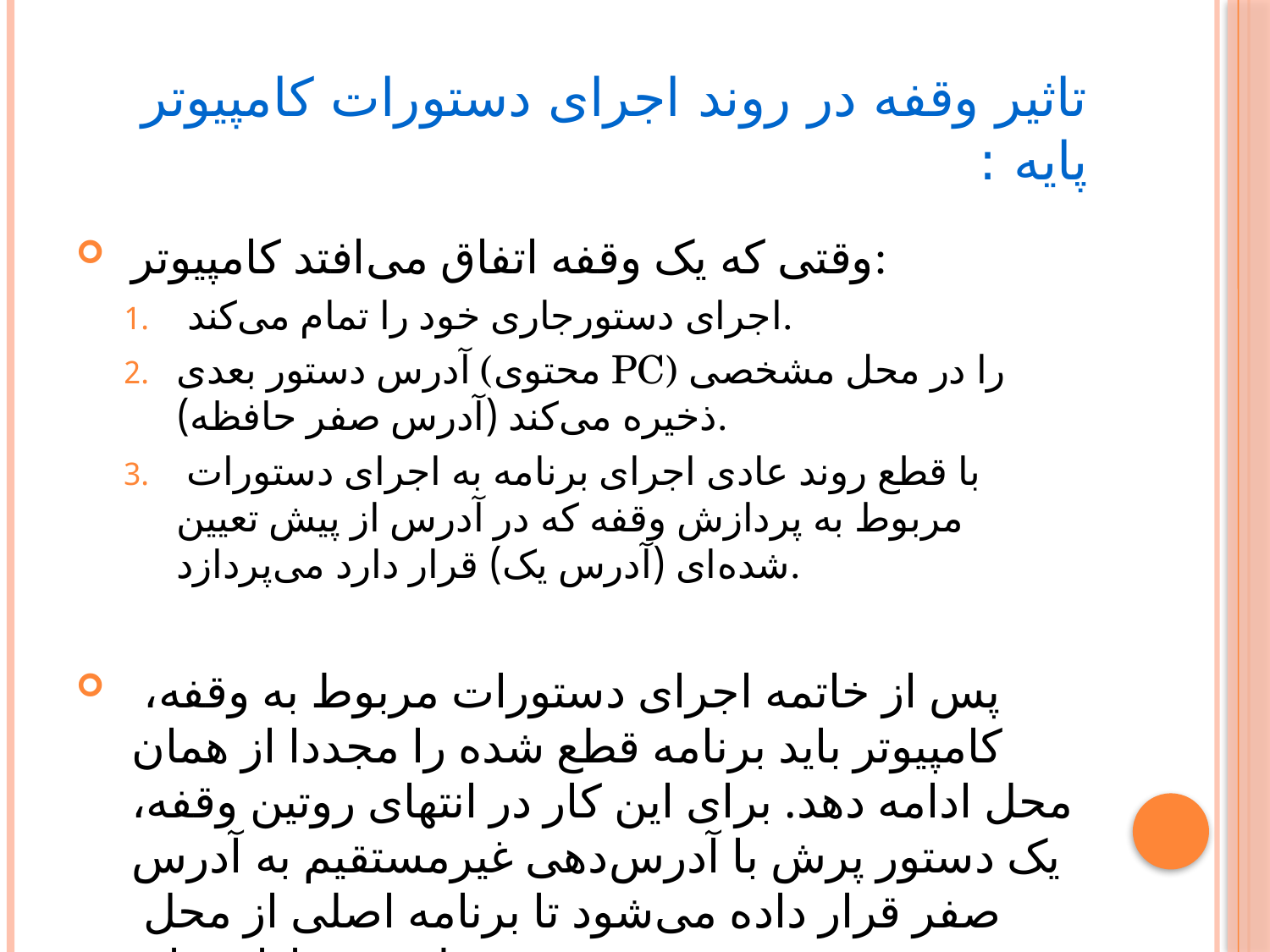

# تاثیر وقفه در روند اجرای دستورات کامپیوتر پایه :
وقتی که یک وقفه اتفاق می‌افتد کامپیوتر:
 اجرای دستورجاری خود را تمام می‌کند.
آدرس دستور بعدی (محتوی PC) را در محل مشخصی ذخیره می‌کند (آدرس صفر حافظه).
 با قطع روند عادی اجرای برنامه به اجرای دستورات مربوط به پردازش وقفه که در آدرس از پیش تعیین شده‌ای (آدرس یک) قرار دارد می‌پردازد.

 پس از خاتمه اجرای دستورات مربوط به وقفه، کامپیوتر باید برنامه قطع شده را مجددا از همان محل ادامه دهد. برای این کار در انتهای روتین وقفه، یک دستور پرش با آدرس‌دهی غیرمستقیم به آدرس صفر قرار داده می‌شود تا برنامه اصلی از محل  قطع شده ادامه یابد.
42